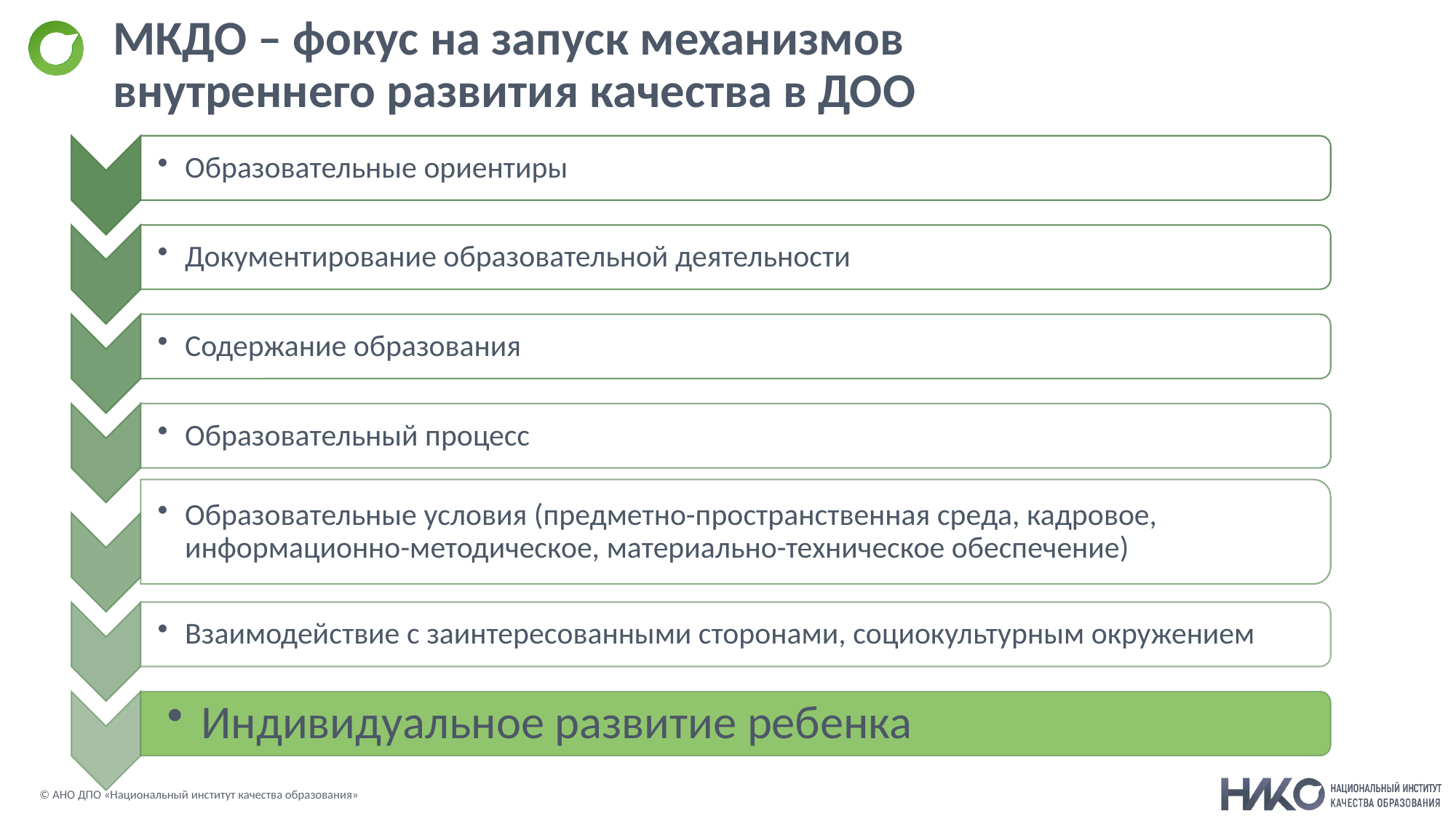

# МКДО – фокус на запуск механизмов внутреннего развития качества в ДОО

Образовательные ориентиры

Документирование образовательной деятельности

Содержание образования

Образовательный процесс

Образовательные условия (предметно-пространственная среда, кадровое, информационно-методическое, материально-техническое обеспечение)

Взаимодействие с заинтересованными сторонами, социокультурным окружением

Индивидуальное развитие ребенка